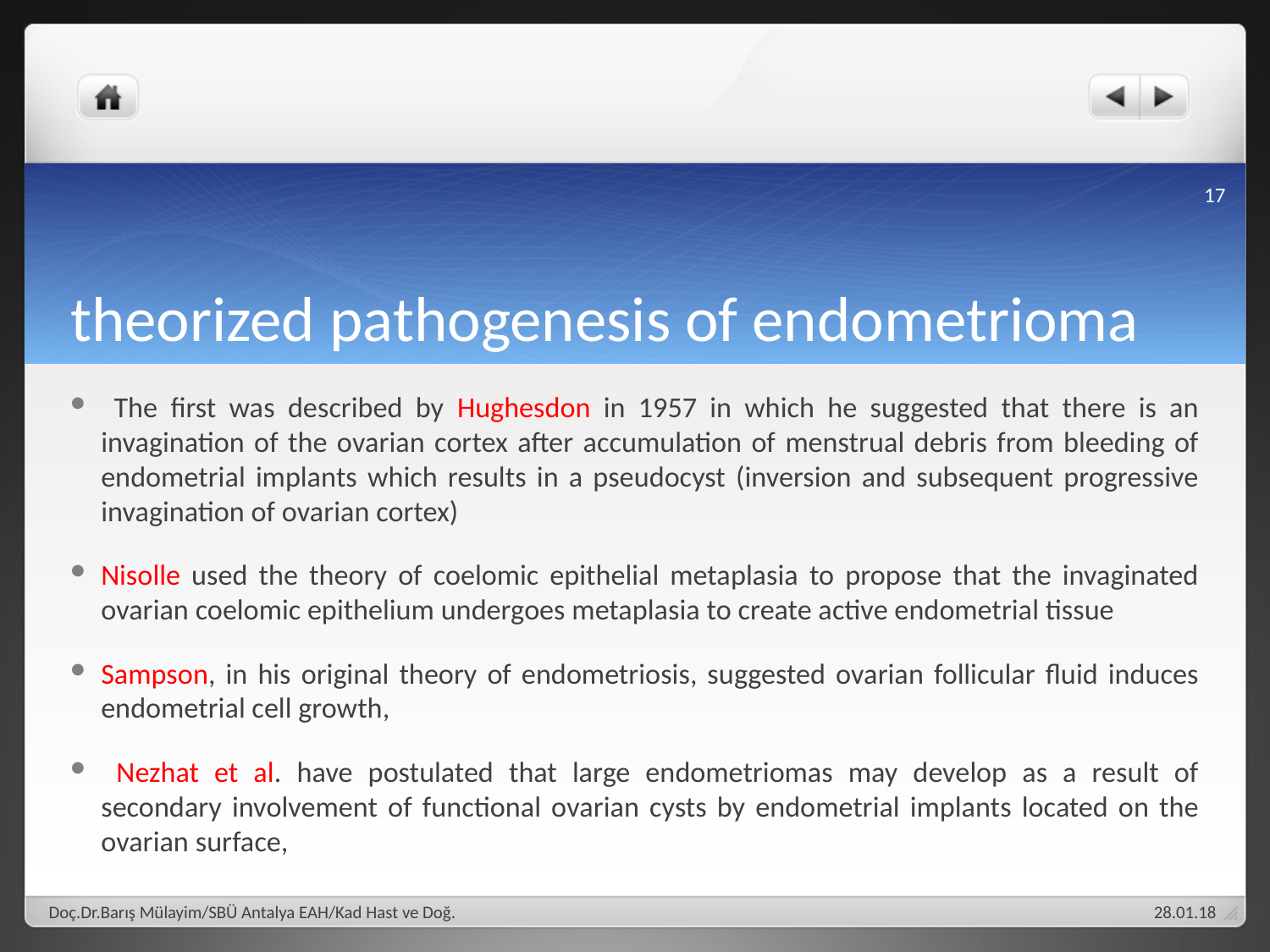

17
# theorized pathogenesis of endometrioma
 The first was described by Hughesdon in 1957 in which he suggested that there is an invagination of the ovarian cortex after accumulation of menstrual debris from bleeding of endometrial implants which results in a pseudocyst (inversion and subsequent progressive invagination of ovarian cortex)
Nisolle used the theory of coelomic epithelial metaplasia to propose that the invaginated ovarian coelomic epithelium undergoes metaplasia to create active endometrial tissue
Sampson, in his original theory of endometriosis, suggested ovarian follicular fluid induces endometrial cell growth,
 Nezhat et al. have postulated that large endometriomas may develop as a result of secondary involvement of functional ovarian cysts by endometrial implants located on the ovarian surface,
Doç.Dr.Barış Mülayim/SBÜ Antalya EAH/Kad Hast ve Doğ.
28.01.18